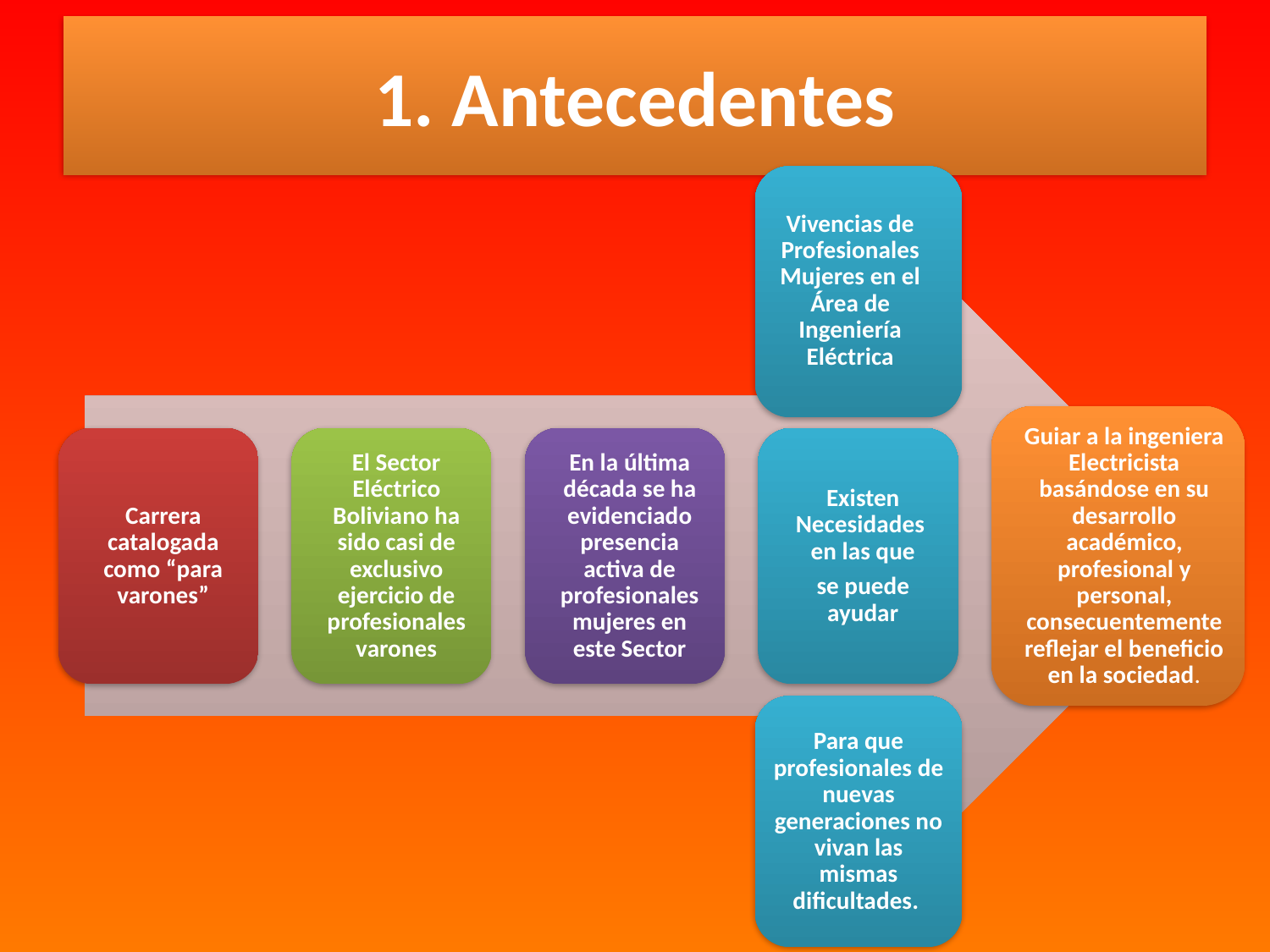

# 1. Antecedentes

Vivencias de Profesionales Mujeres en el Área de Ingeniería Eléctrica
Carrera catalogada como “para varones”
El Sector Eléctrico Boliviano ha sido casi de exclusivo ejercicio de profesionales varones
En la última década se ha evidenciado presencia activa de profesionales mujeres en este Sector
Existen Necesidades  en las que
se puede ayudar
Guiar a la ingeniera Electricista basándose en su desarrollo académico, profesional y personal, consecuentemente reflejar el beneficio en la sociedad.

Para que profesionales de nuevas generaciones no vivan las mismas dificultades.